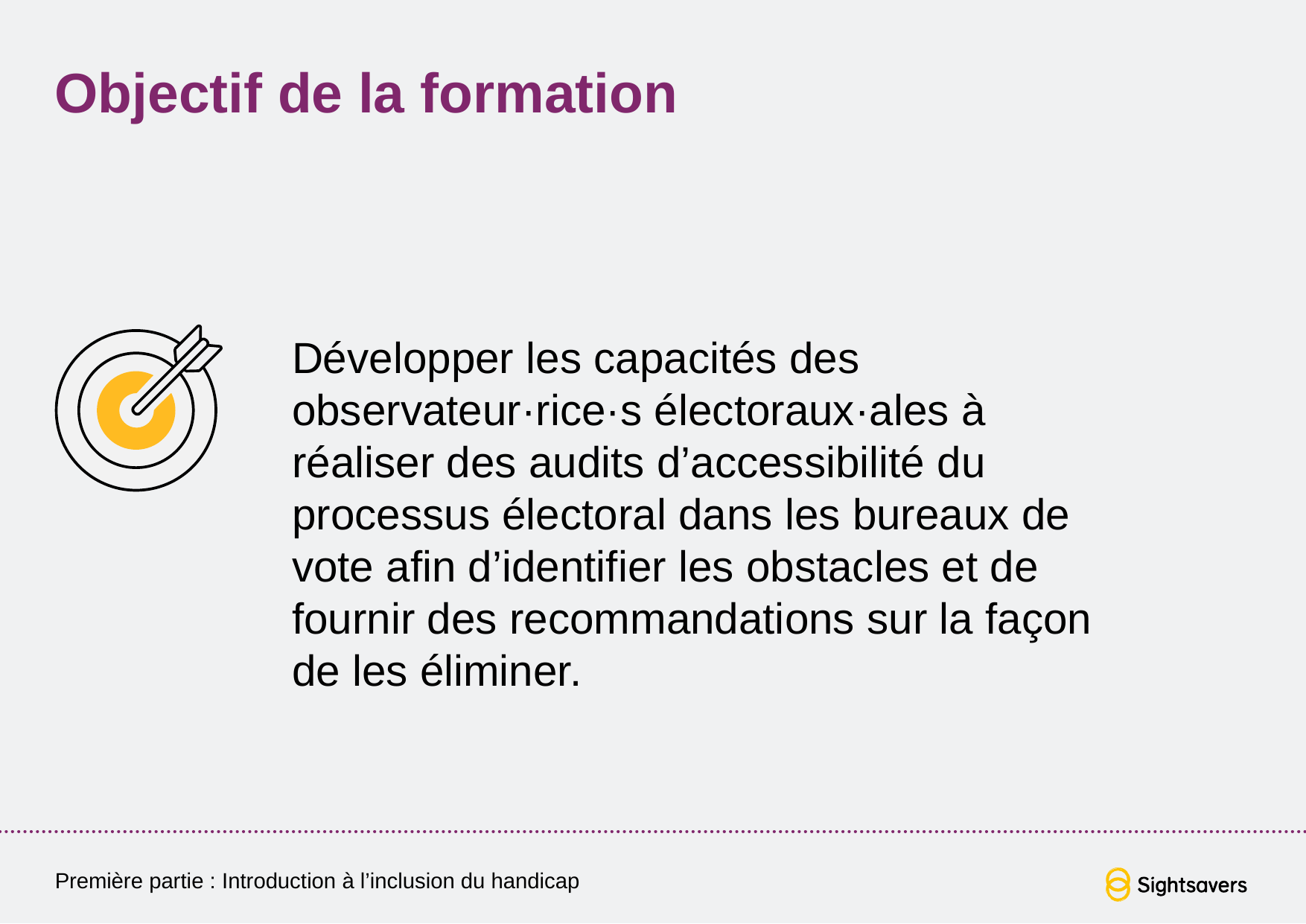

# Objectif de la formation

Développer les capacités des observateur·rice·s électoraux·ales à réaliser des audits d’accessibilité du processus électoral dans les bureaux de vote afin d’identifier les obstacles et de fournir des recommandations sur la façon de les éliminer.
Première partie : Introduction à l’inclusion du handicap